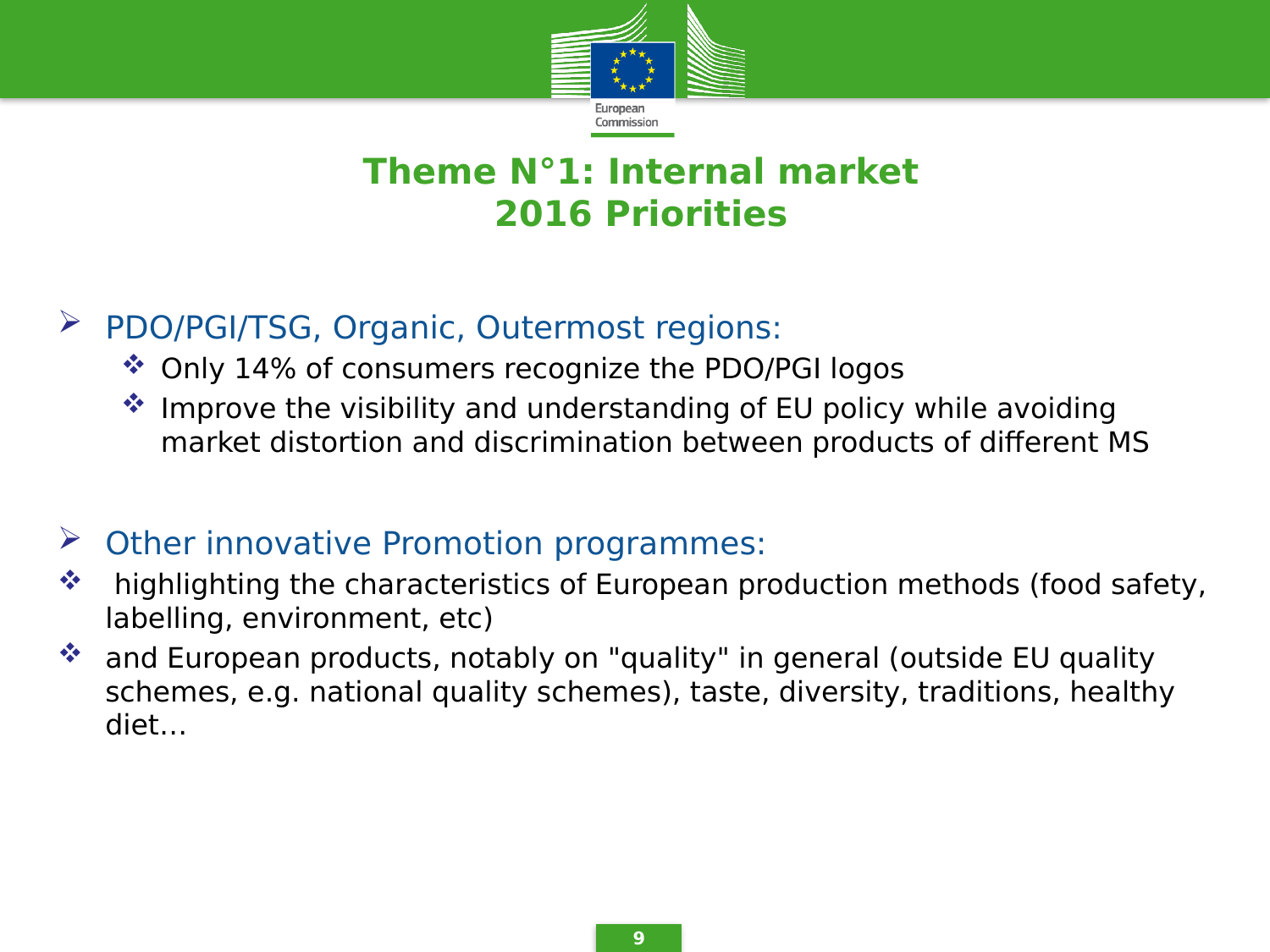

# Theme N°1: Internal market 2016 Priorities

PDO/PGI/TSG, Organic, Outermost regions:
Only 14% of consumers recognize the PDO/PGI logos
Improve the visibility and understanding of EU policy while avoiding market distortion and discrimination between products of different MS

Other innovative Promotion programmes:
 highlighting the characteristics of European production methods (food safety, labelling, environment, etc)
and European products, notably on "quality" in general (outside EU quality schemes, e.g. national quality schemes), taste, diversity, traditions, healthy diet…
9